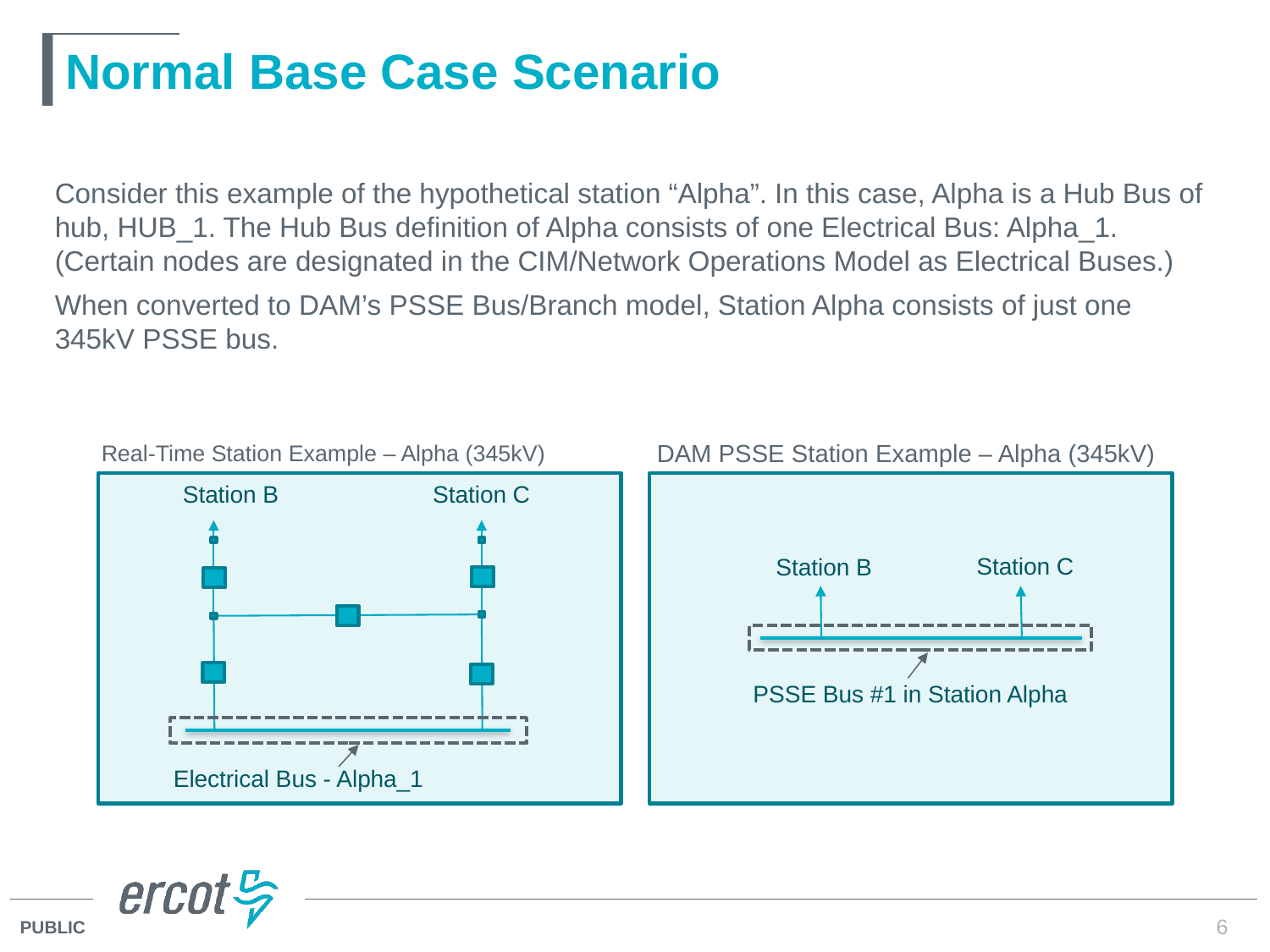

# Normal Base Case Scenario
Consider this example of the hypothetical station “Alpha”. In this case, Alpha is a Hub Bus of hub, HUB_1. The Hub Bus definition of Alpha consists of one Electrical Bus: Alpha_1. (Certain nodes are designated in the CIM/Network Operations Model as Electrical Buses.)
When converted to DAM’s PSSE Bus/Branch model, Station Alpha consists of just one 345kV PSSE bus.

DAM PSSE Station Example – Alpha (345kV)
Real-Time Station Example – Alpha (345kV)

Station B
Station C

Station C
Station B

PSSE Bus #1 in Station Alpha

Electrical Bus - Alpha_1
6